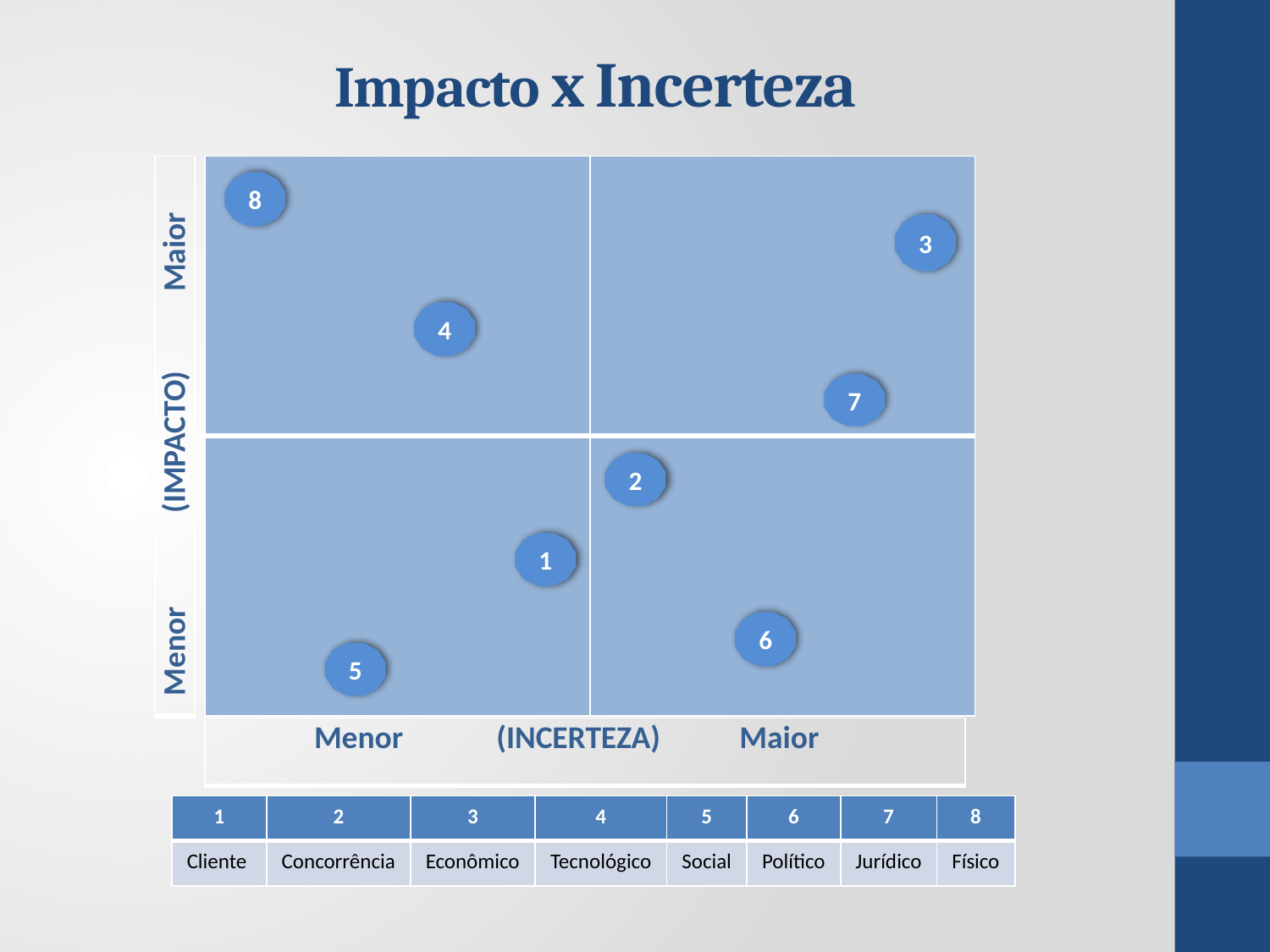

# Impacto x Incerteza
| Menor (IMPACTO) Maior |
| --- |
|  |  |
| --- | --- |
|  |  |
8
3
4
7
2
1
6
5
| Menor (INCERTEZA) Maior |
| --- |
| 1 | 2 | 3 | 4 | 5 | 6 | 7 | 8 |
| --- | --- | --- | --- | --- | --- | --- | --- |
| Cliente | Concorrência | Econômico | Tecnológico | Social | Político | Jurídico | Físico |